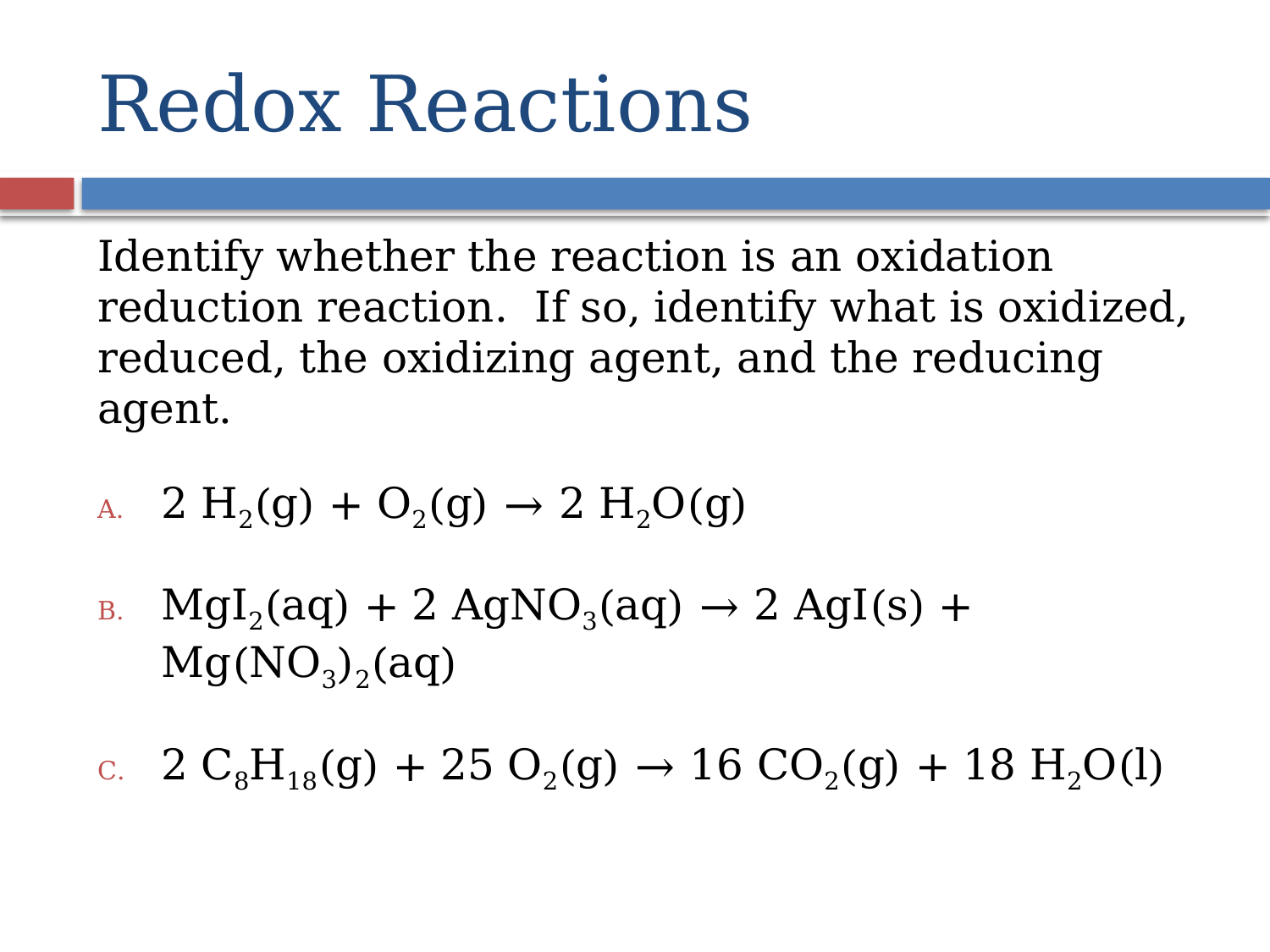

# Redox Reactions
Identify whether the reaction is an oxidation reduction reaction.  If so, identify what is oxidized, reduced, the oxidizing agent, and the reducing agent.
2 H2(g) + O2(g) → 2 H2O(g)
MgI2(aq) + 2 AgNO3(aq) → 2 AgI(s) + Mg(NO3)2(aq)
2 C8H18(g) + 25 O2(g) → 16 CO2(g) + 18 H2O(l)